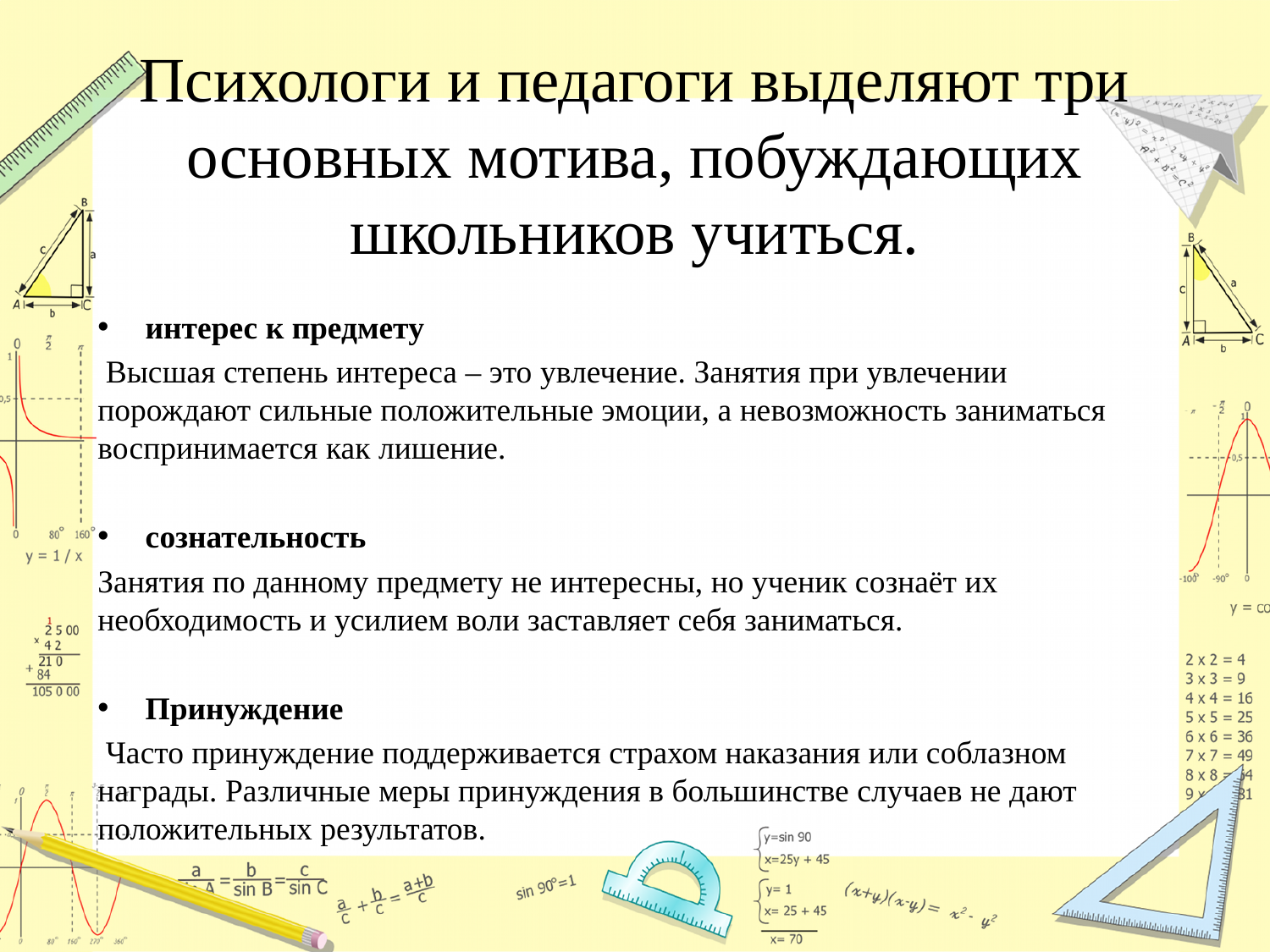

# Психологи и педагоги выделяют три основных мотива, побуждающих школьников учиться.

интерес к предмету
 Высшая степень интереса – это увлечение. Занятия при увлечении порождают сильные положительные эмоции, а невозможность заниматься воспринимается как лишение.

сознательность
Занятия по данному предмету не интересны, но ученик сознаёт их необходимость и усилием воли заставляет себя заниматься.

Принуждение
 Часто принуждение поддерживается страхом наказания или соблазном награды. Различные меры принуждения в большинстве случаев не дают положительных результатов.